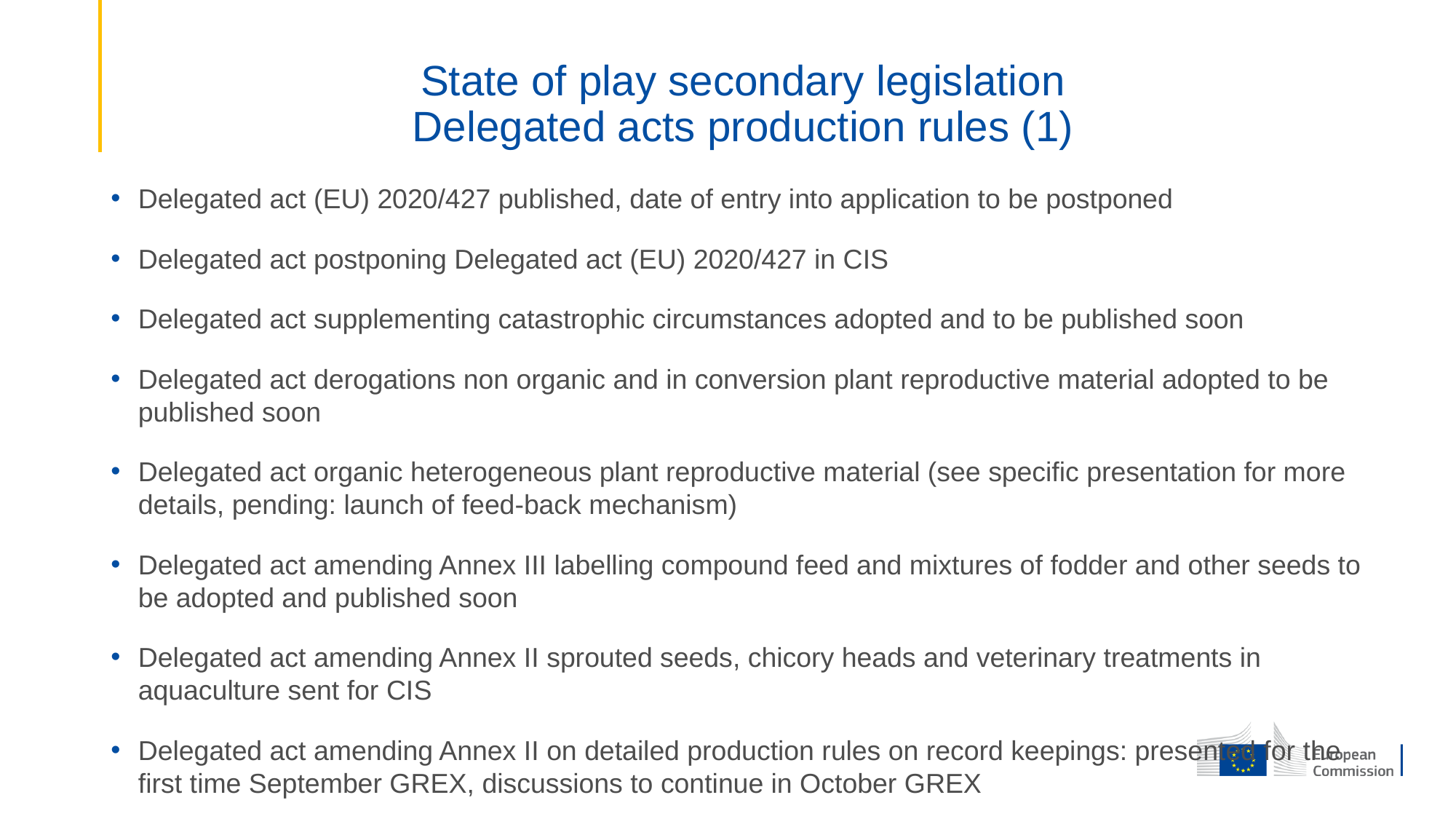

# State of play secondary legislation Delegated acts production rules (1)
Delegated act (EU) 2020/427 published, date of entry into application to be postponed
Delegated act postponing Delegated act (EU) 2020/427 in CIS
Delegated act supplementing catastrophic circumstances adopted and to be published soon
Delegated act derogations non organic and in conversion plant reproductive material adopted to be published soon
Delegated act organic heterogeneous plant reproductive material (see specific presentation for more details, pending: launch of feed-back mechanism)
Delegated act amending Annex III labelling compound feed and mixtures of fodder and other seeds to be adopted and published soon
Delegated act amending Annex II sprouted seeds, chicory heads and veterinary treatments in aquaculture sent for CIS
Delegated act amending Annex II on detailed production rules on record keepings: presented for the first time September GREX, discussions to continue in October GREX